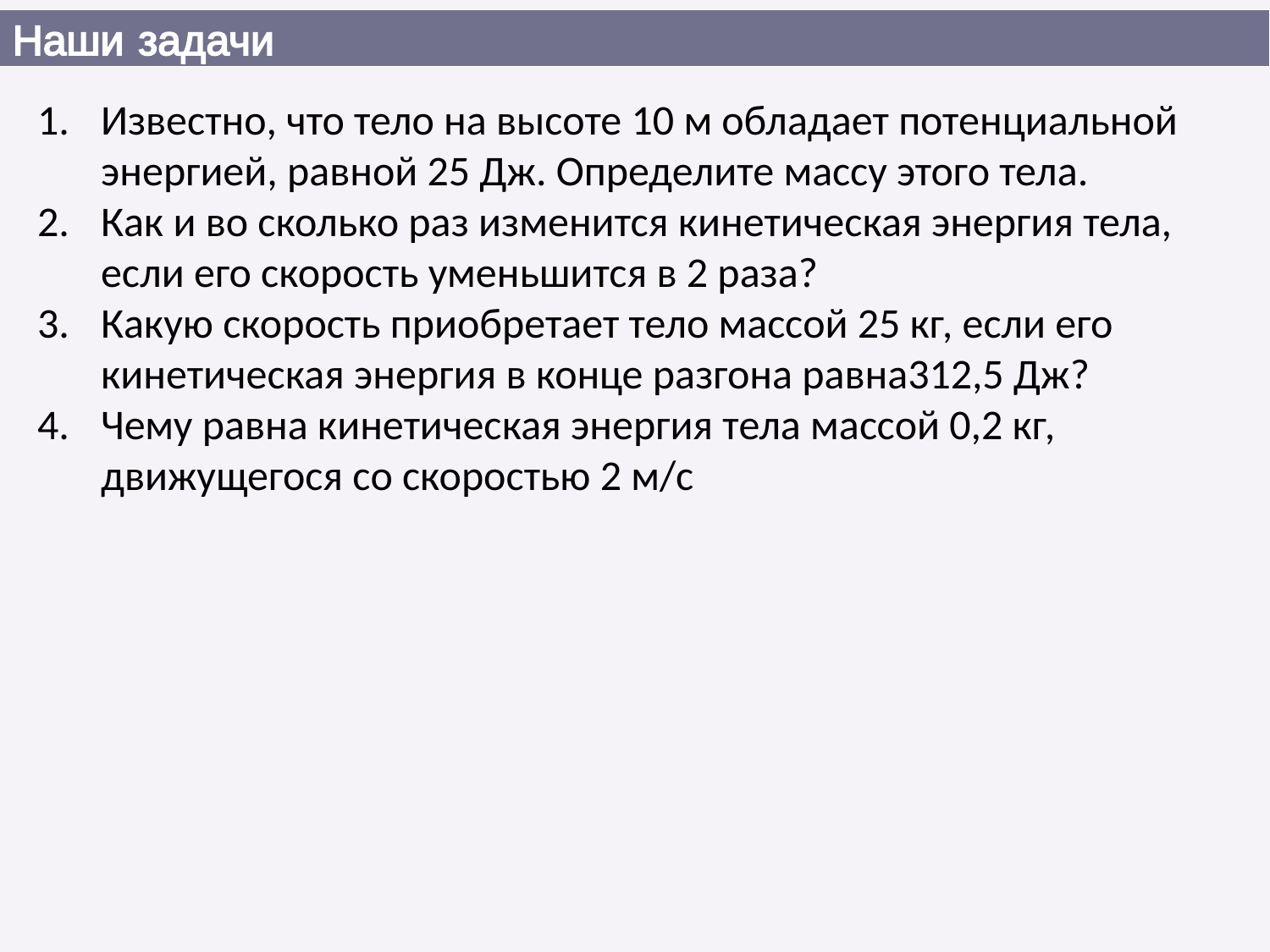

Наши задачи
Известно, что тело на высоте 10 м обладает потенциальной энергией, равной 25 Дж. Определите массу этого тела.
Как и во сколько раз изменится кинетическая энергия тела, если его скорость уменьшится в 2 раза?
Какую скорость приобретает тело массой 25 кг, если его кинетическая энергия в конце разгона равна312,5 Дж?
Чему равна кинетическая энергия тела массой 0,2 кг, движущегося со скоростью 2 м/с